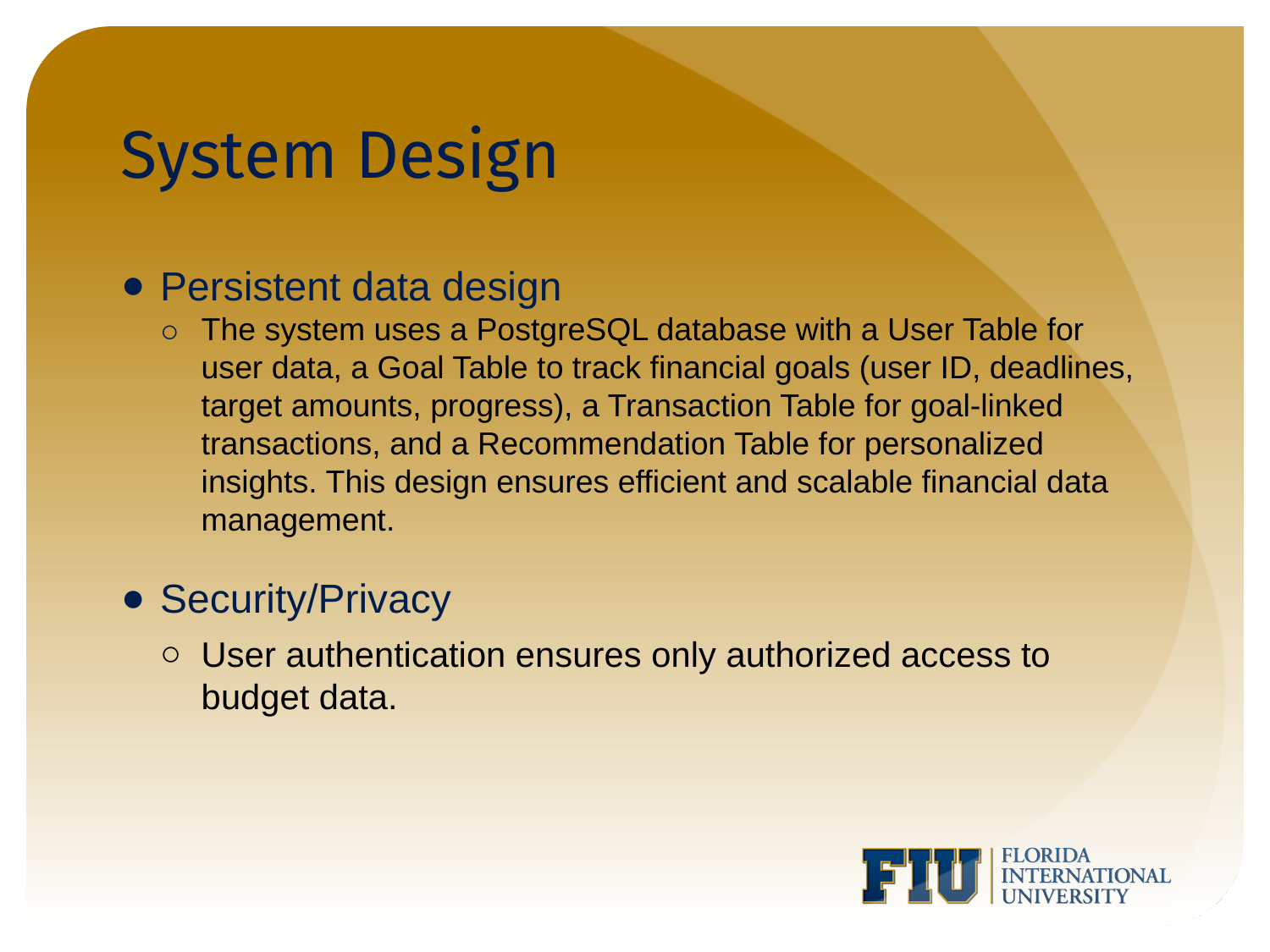

# System Design
Persistent data design
The system uses a PostgreSQL database with a User Table for user data, a Goal Table to track financial goals (user ID, deadlines, target amounts, progress), a Transaction Table for goal-linked transactions, and a Recommendation Table for personalized insights. This design ensures efficient and scalable financial data management.
Security/Privacy
User authentication ensures only authorized access to budget data.